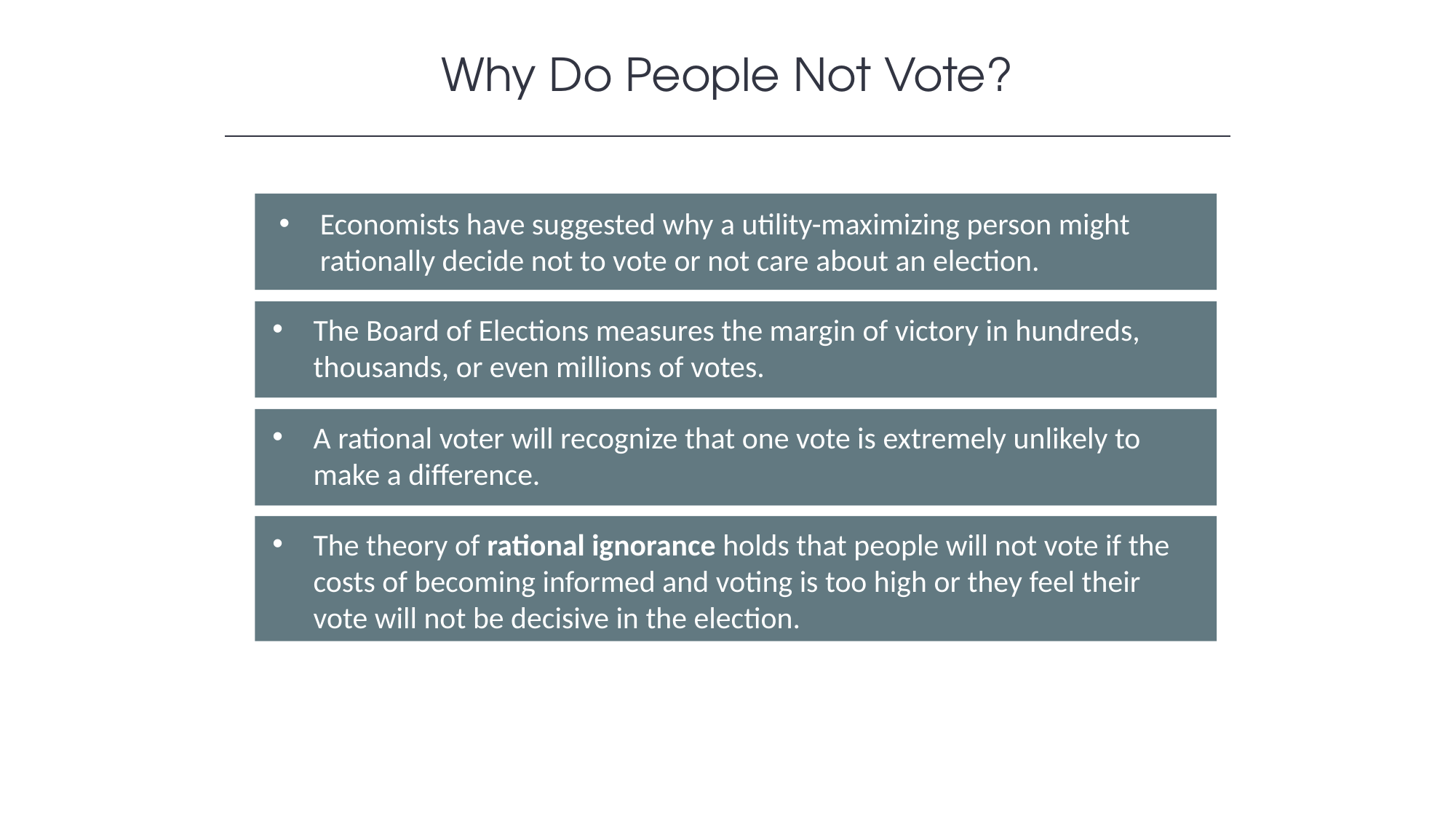

Why Do People Not Vote?

Economists have suggested why a utility-maximizing person might rationally decide not to vote or not care about an election.

The Board of Elections measures the margin of victory in hundreds, thousands, or even millions of votes.

A rational voter will recognize that one vote is extremely unlikely to make a difference.

The theory of rational ignorance holds that people will not vote if the costs of becoming informed and voting is too high or they feel their vote will not be decisive in the election.